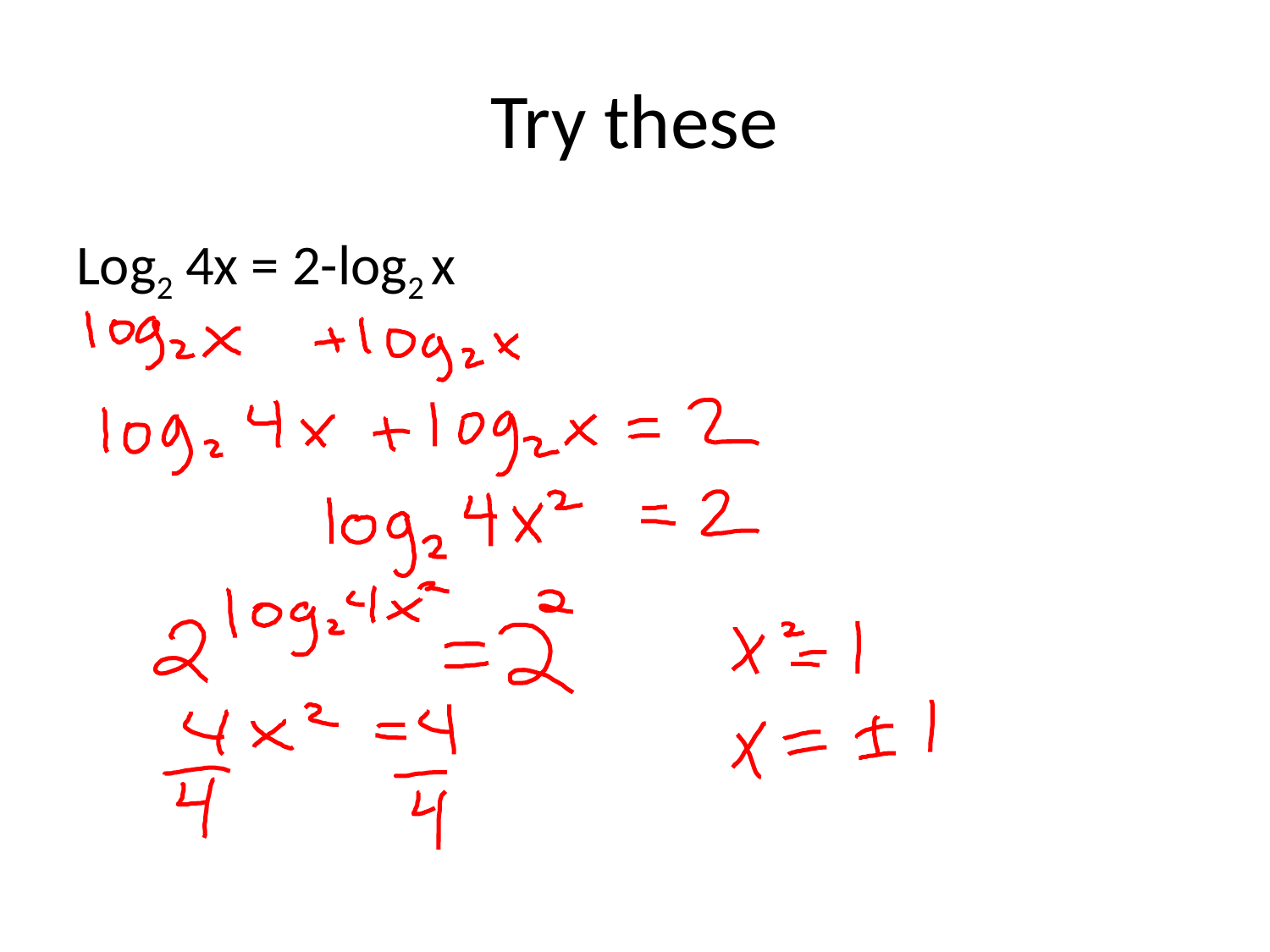

# Try these
Log2 4x = 2-log2 x